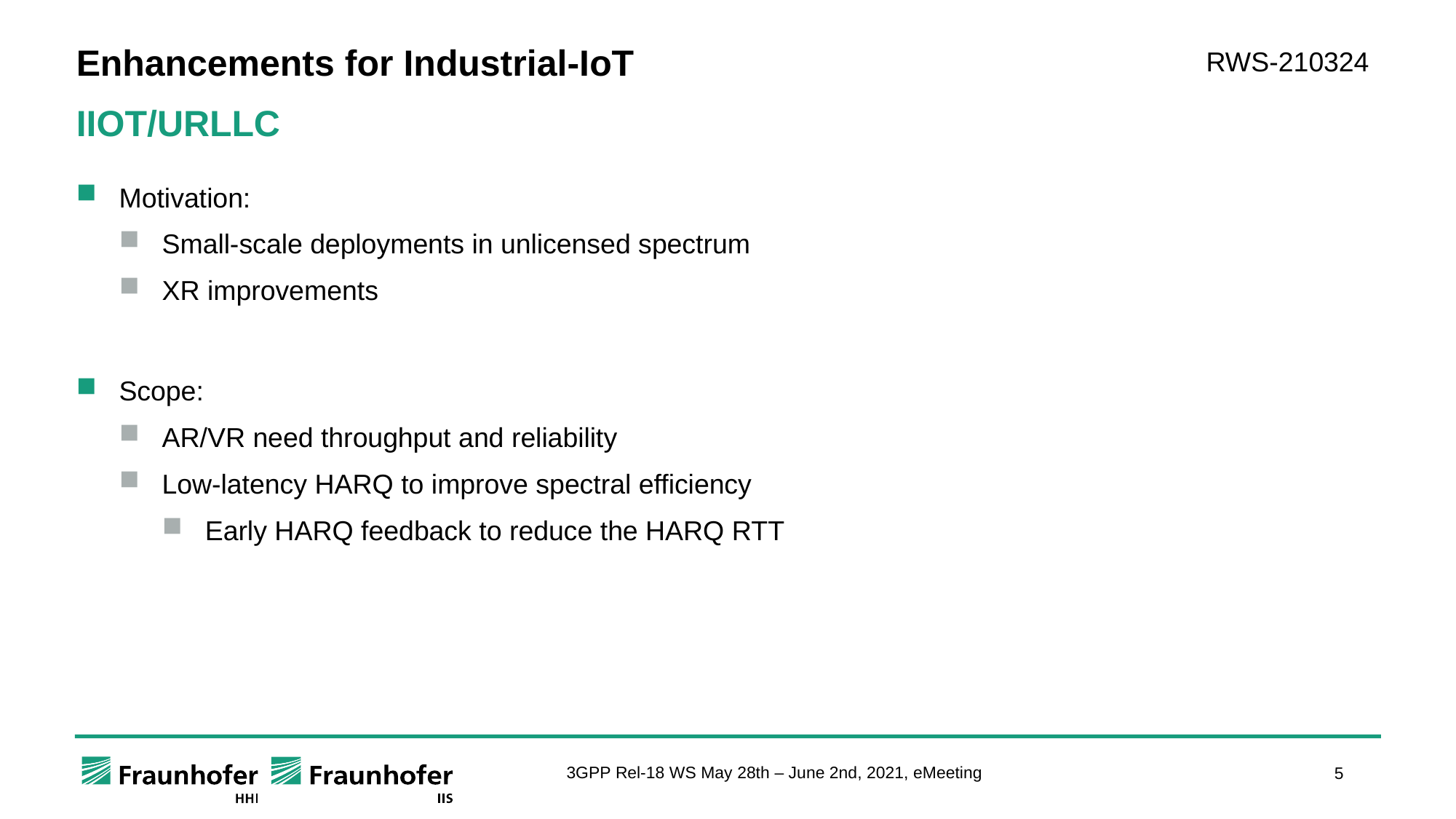

# Enhancements for Industrial-IoT
IIOT/URLLC
Motivation:
Small-scale deployments in unlicensed spectrum
XR improvements

Scope:
AR/VR need throughput and reliability
Low-latency HARQ to improve spectral efficiency
Early HARQ feedback to reduce the HARQ RTT